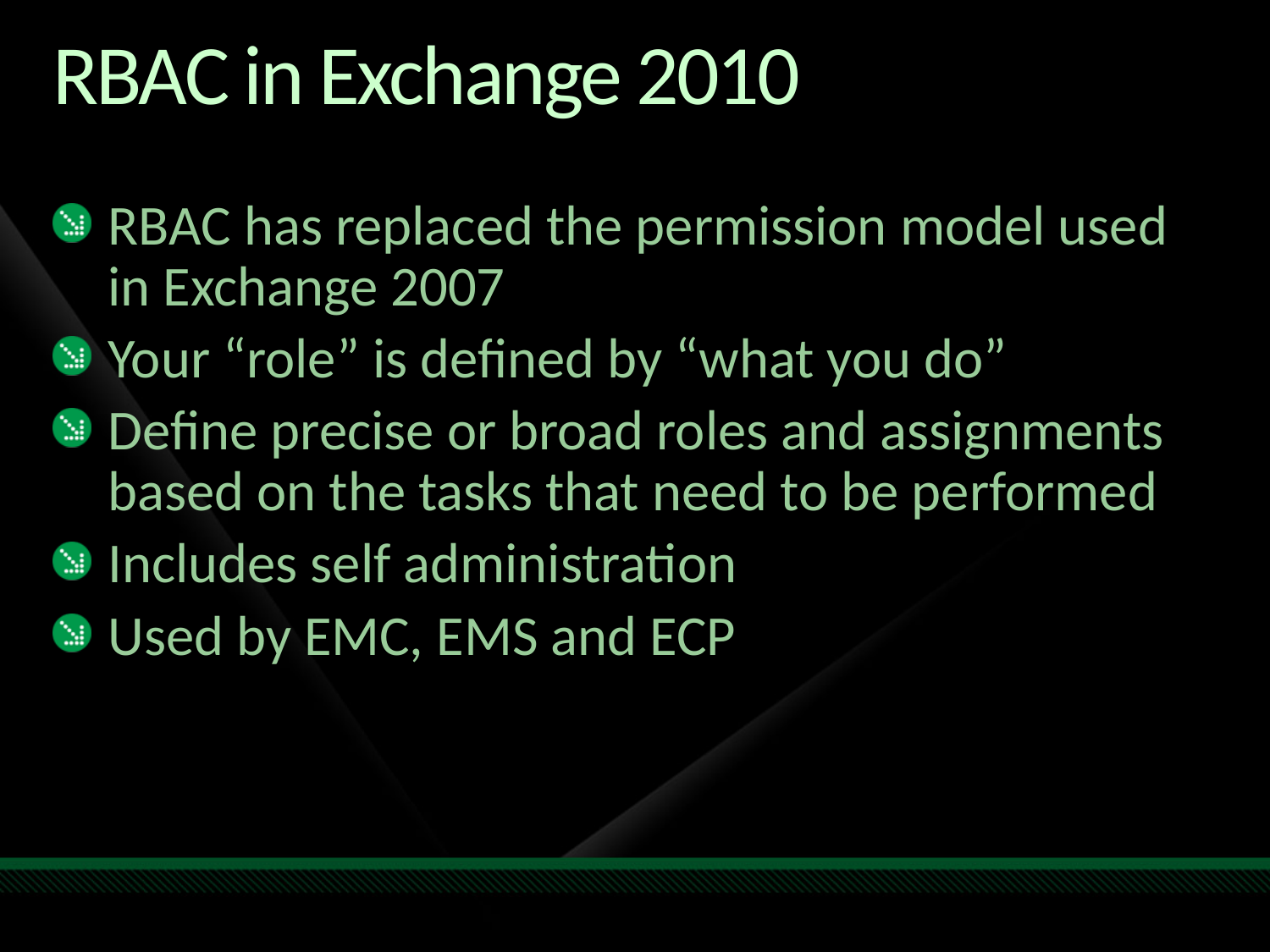

# RBAC in Exchange 2010
RBAC has replaced the permission model used in Exchange 2007
Your “role” is defined by “what you do”
Define precise or broad roles and assignments based on the tasks that need to be performed
Includes self administration
Used by EMC, EMS and ECP